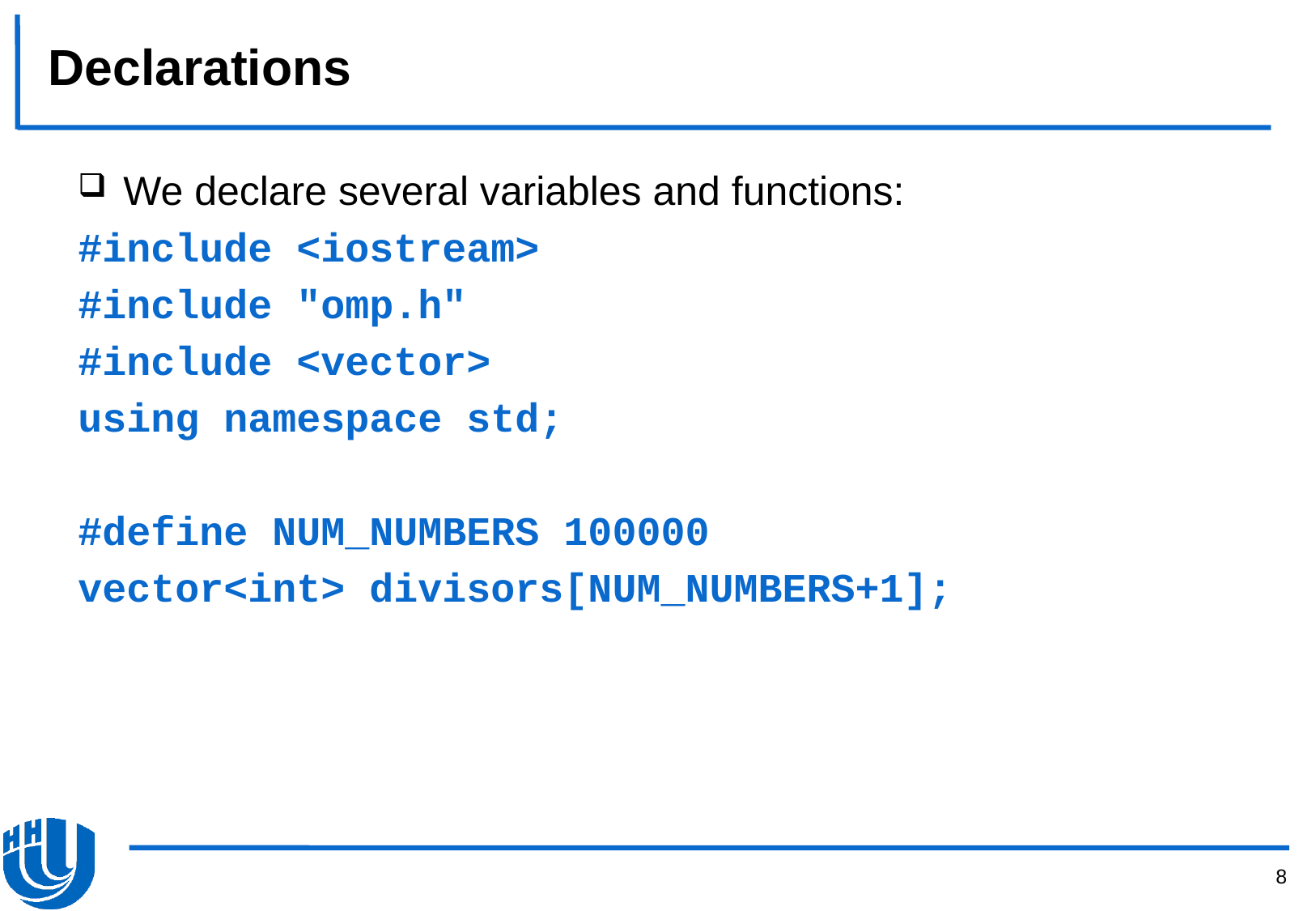

# Declarations
We declare several variables and functions:
#include <iostream>
#include "omp.h"
#include <vector>
using namespace std;

#define NUM_NUMBERS 100000
vector<int> divisors[NUM_NUMBERS+1];